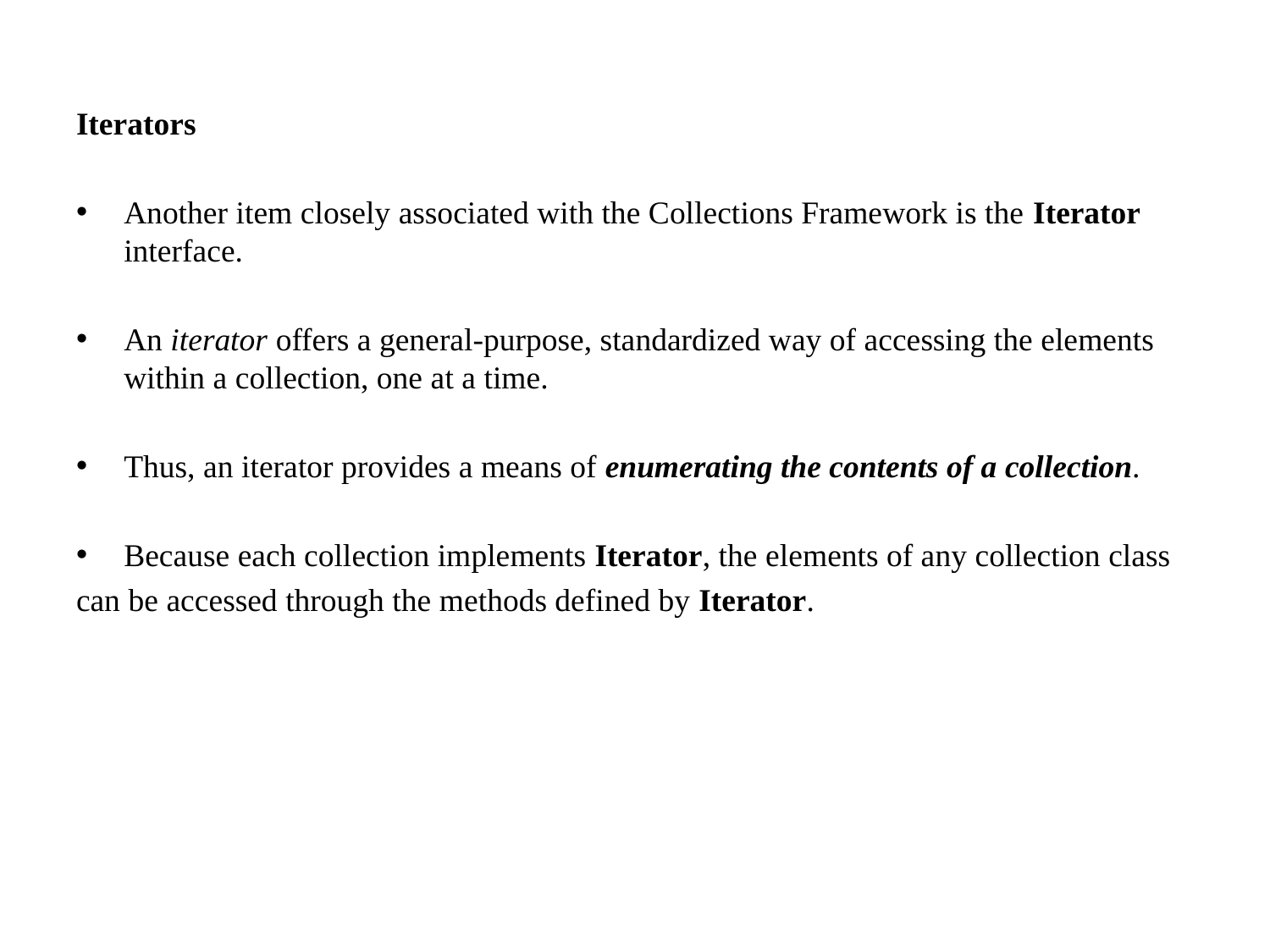

Iterators

Another item closely associated with the Collections Framework is the Iterator interface.

An iterator offers a general-purpose, standardized way of accessing the elements within a collection, one at a time.

Thus, an iterator provides a means of enumerating the contents of a collection.

Because each collection implements Iterator, the elements of any collection class
can be accessed through the methods defined by Iterator.